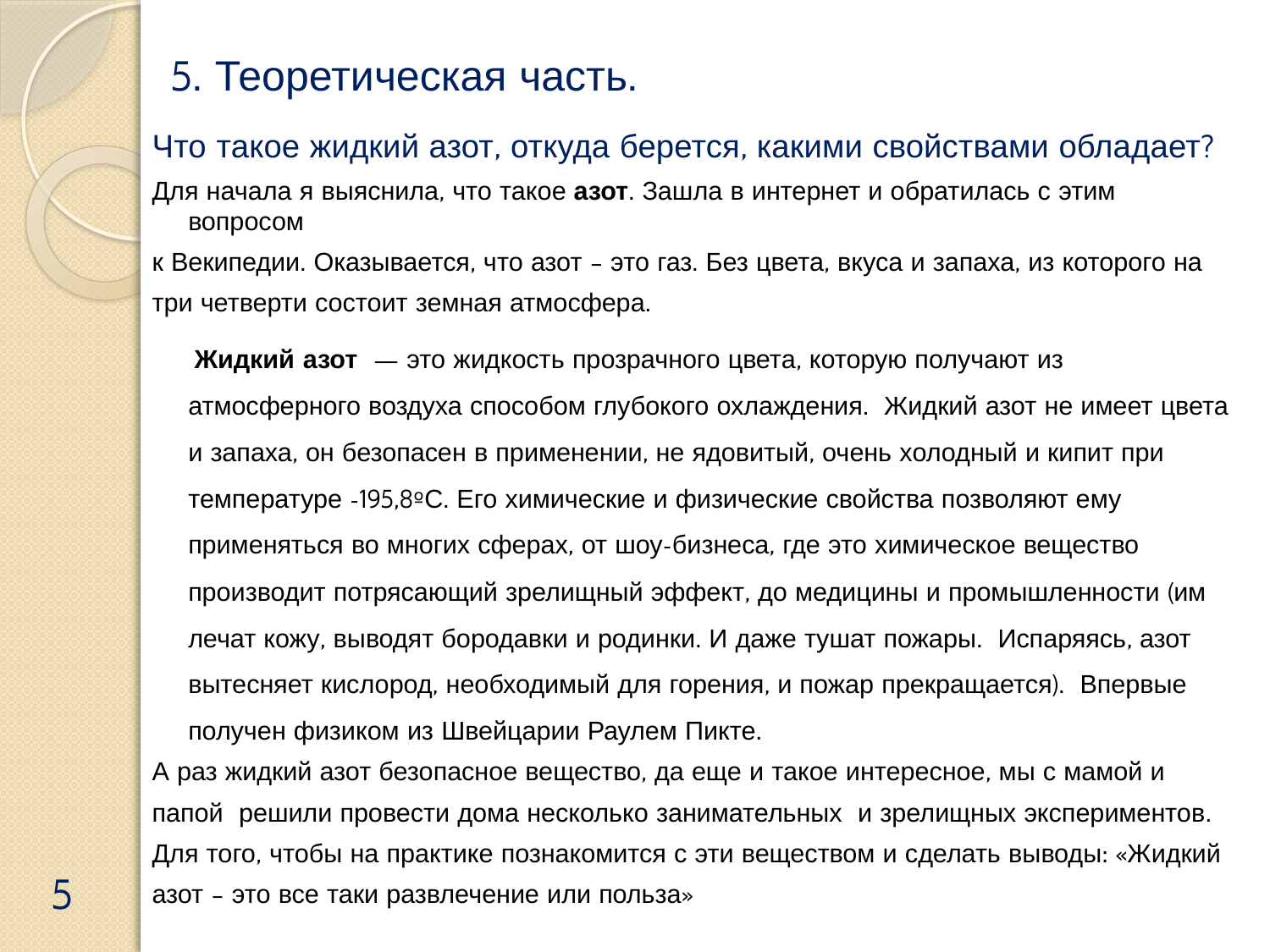

5. Теоретическая часть.
Что такое жидкий азот, откуда берется, какими свойствами обладает?
Для начала я выяснила, что такое азот. Зашла в интернет и обратилась с этим вопросом
к Векипедии. Оказывается, что азот – это газ. Без цвета, вкуса и запаха, из которого на
три четверти состоит земная атмосфера.
     Жидкий азот  — это жидкость прозрачного цвета, которую получают из атмосферного воздуха способом глубокого охлаждения.  Жидкий азот не имеет цвета и запаха, он безопасен в применении, не ядовитый, очень холодный и кипит при температуре -195,8ºС. Его химические и физические свойства позволяют ему применяться во многих сферах, от шоу-бизнеса, где это химическое вещество производит потрясающий зрелищный эффект, до медицины и промышленности (им лечат кожу, выводят бородавки и родинки. И даже тушат пожары.  Испаряясь, азот вытесняет кислород, необходимый для горения, и пожар прекращается).  Впервые получен физиком из Швейцарии Раулем Пикте.
А раз жидкий азот безопасное вещество, да еще и такое интересное, мы с мамой и
папой  решили провести дома несколько занимательных  и зрелищных экспериментов.
Для того, чтобы на практике познакомится с эти веществом и сделать выводы: «Жидкий
азот – это все таки развлечение или польза»

5